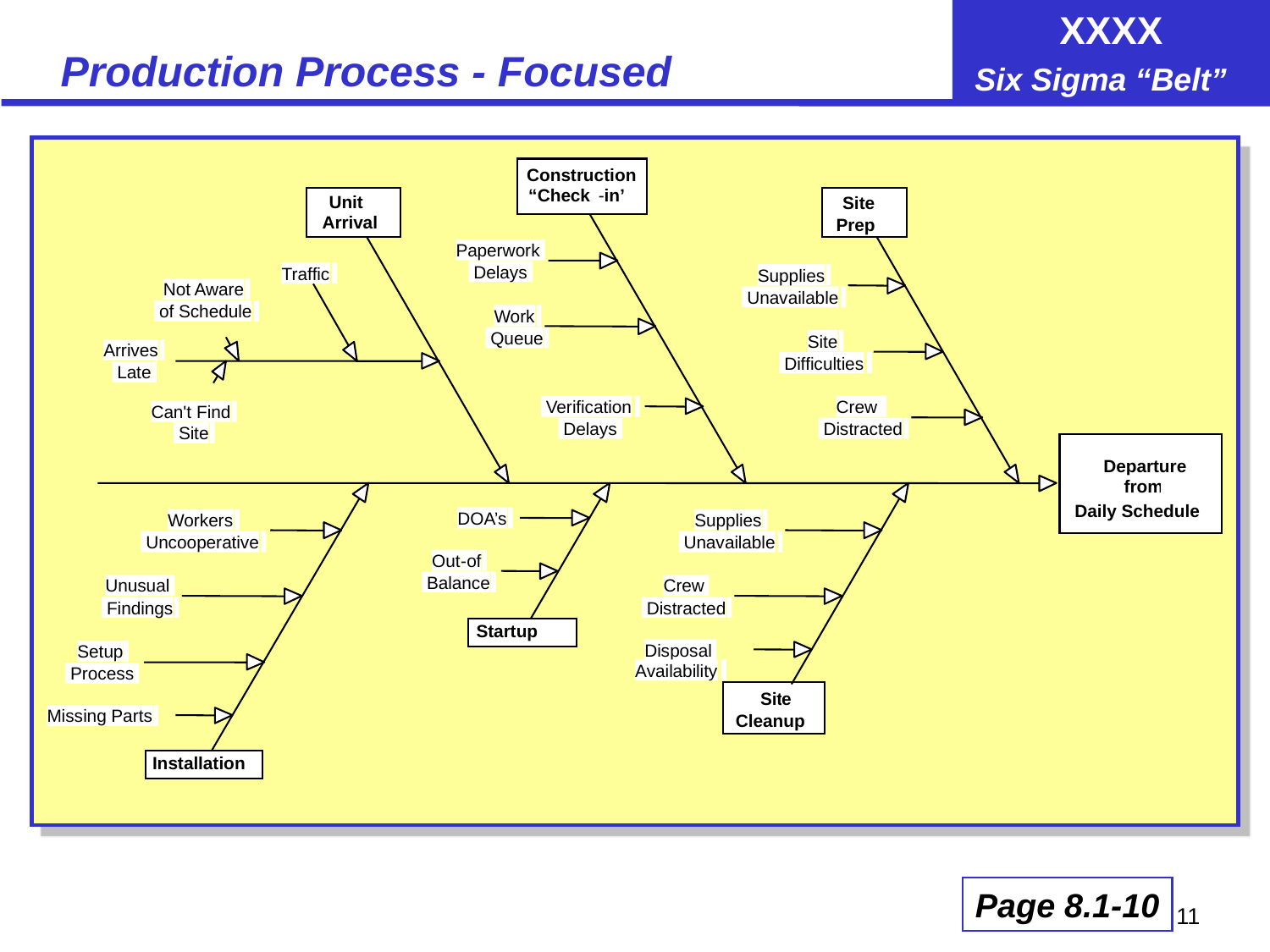

# Production Process - Focused

Construction
“Check
-
in”

Unit

Site

 Arrival

 Prep

Paperwork

 Delays

Traffic

Supplies

Not Aware

 Unavailable

 of Schedule

Work

 Queue

Site

Arrives

 Difficulties

 Late

 Verification

Crew

Can't Find

 Delays

 Distracted

 Site

Departure

from

 Daily Schedule
DOA’s

Workers

Supplies

 Uncooperative

 Unavailable

Out
-
of

 Balance

Unusual

Crew

 Findings

 Distracted

Startup

Disposal
S
etup

Availability

 Process

Sit
e

Missing Parts

 Cleanup

Installation

Page 8.1-10